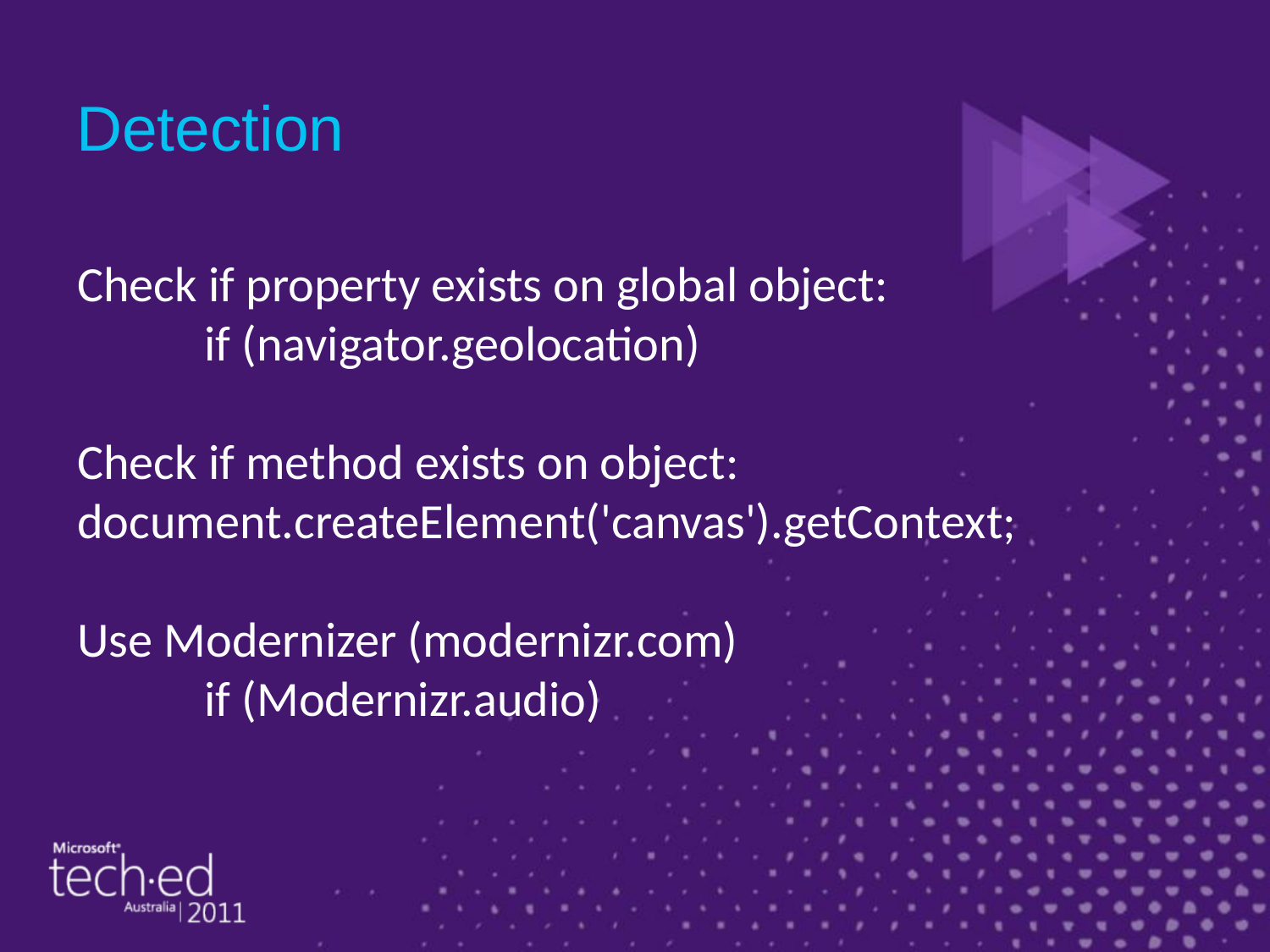

# Detection
Check if property exists on global object:
	if (navigator.geolocation)

Check if method exists on object: 	document.createElement('canvas').getContext;

Use Modernizer (modernizr.com)
	if (Modernizr.audio)